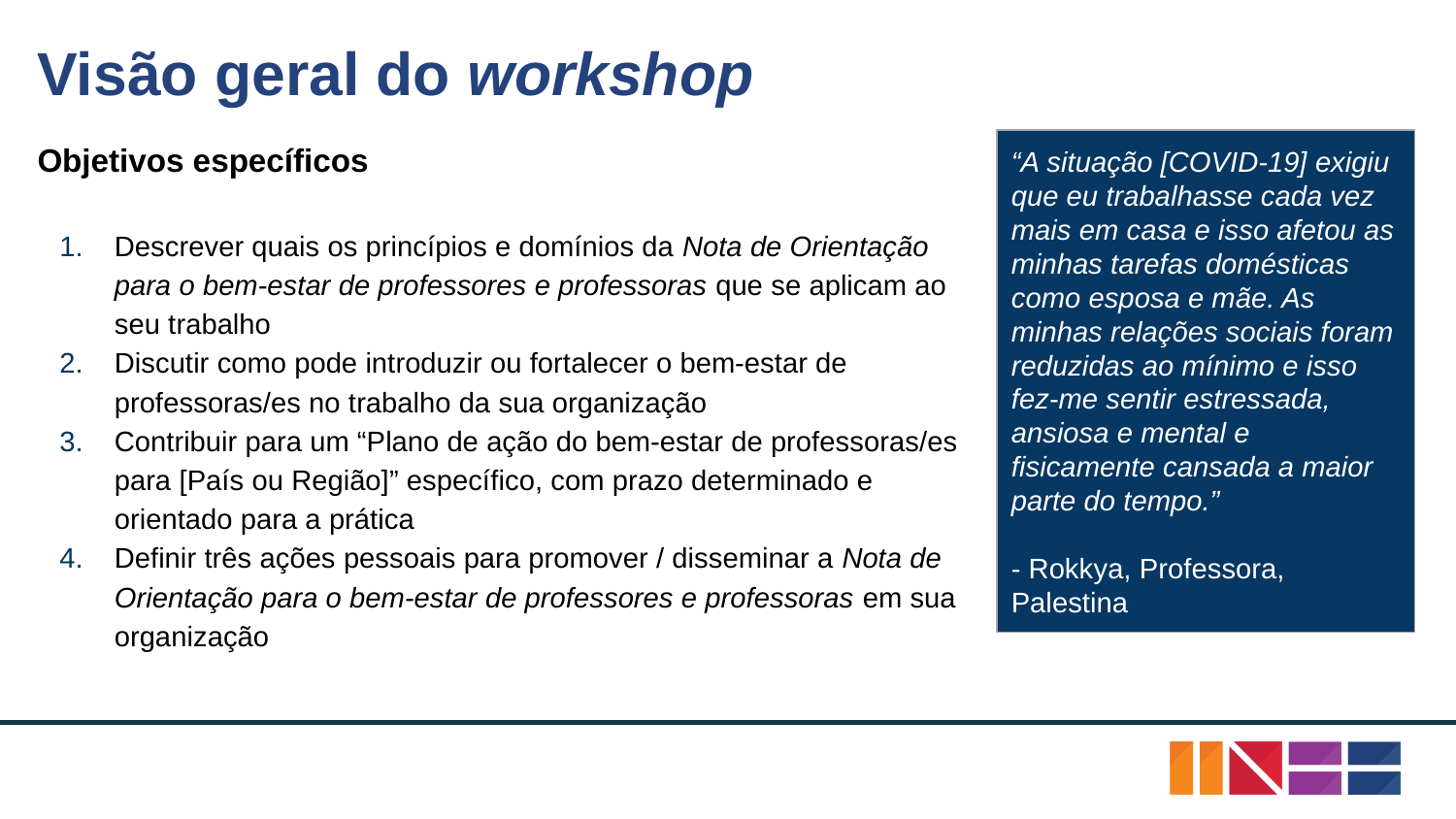

# Visão geral do workshop
Objetivos específicos

Descrever quais os princípios e domínios da Nota de Orientação para o bem-estar de professores e professoras que se aplicam ao seu trabalho
Discutir como pode introduzir ou fortalecer o bem-estar de professoras/es no trabalho da sua organização
Contribuir para um “Plano de ação do bem-estar de professoras/es para [País ou Região]” específico, com prazo determinado e orientado para a prática
Definir três ações pessoais para promover / disseminar a Nota de Orientação para o bem-estar de professores e professoras em sua organização

“A situação [COVID-19] exigiu que eu trabalhasse cada vez mais em casa e isso afetou as minhas tarefas domésticas como esposa e mãe. As minhas relações sociais foram reduzidas ao mínimo e isso fez-me sentir estressada, ansiosa e mental e fisicamente cansada a maior parte do tempo.”

- Rokkya, Professora, Palestina